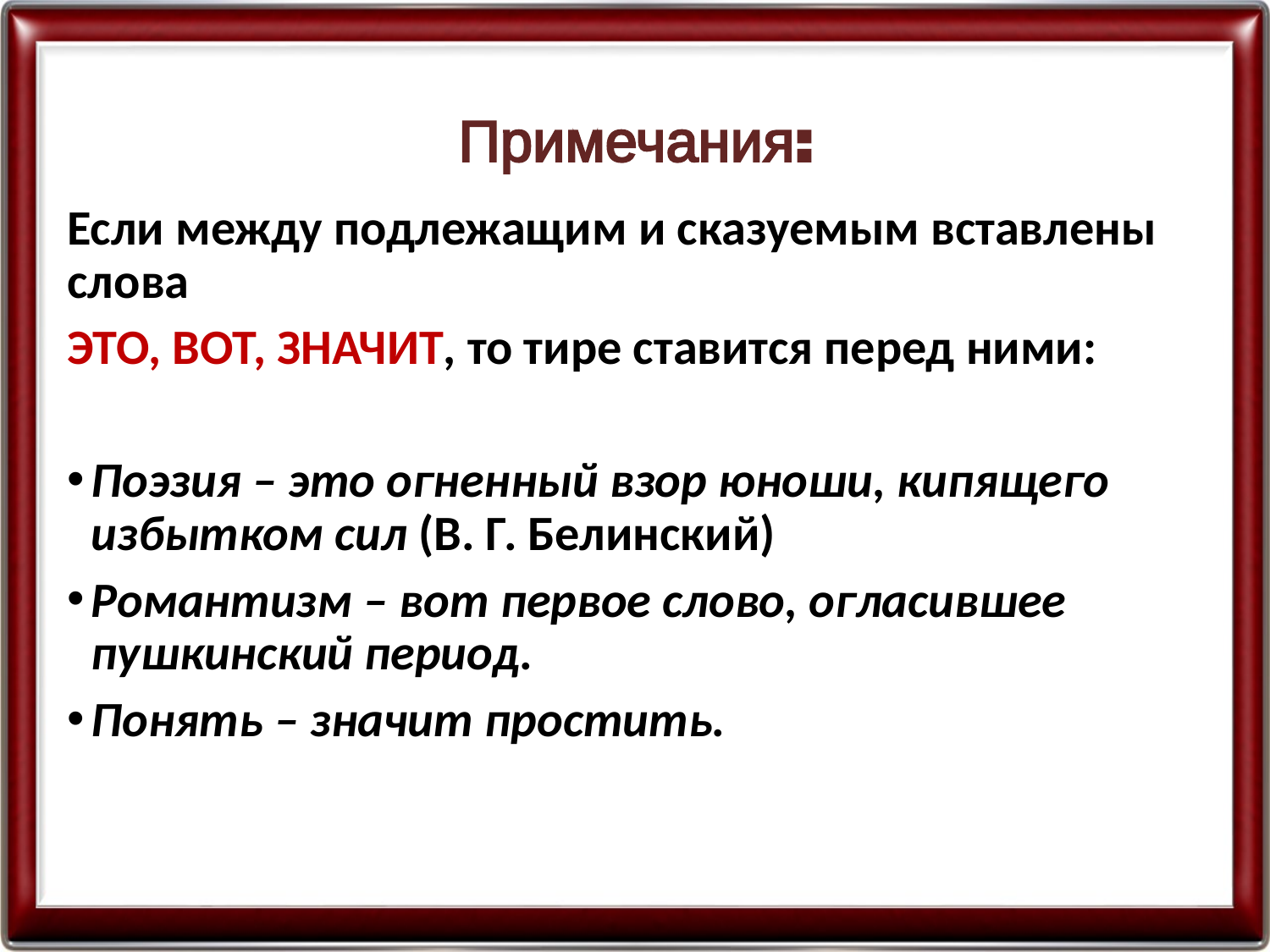

# Примечания:
Если между подлежащим и сказуемым вставлены слова
ЭТО, ВОТ, ЗНАЧИТ, то тире ставится перед ними:

Поэзия – это огненный взор юноши, кипящего избытком сил (В. Г. Белинский)
Романтизм – вот первое слово, огласившее пушкинский период.
Понять – значит простить.